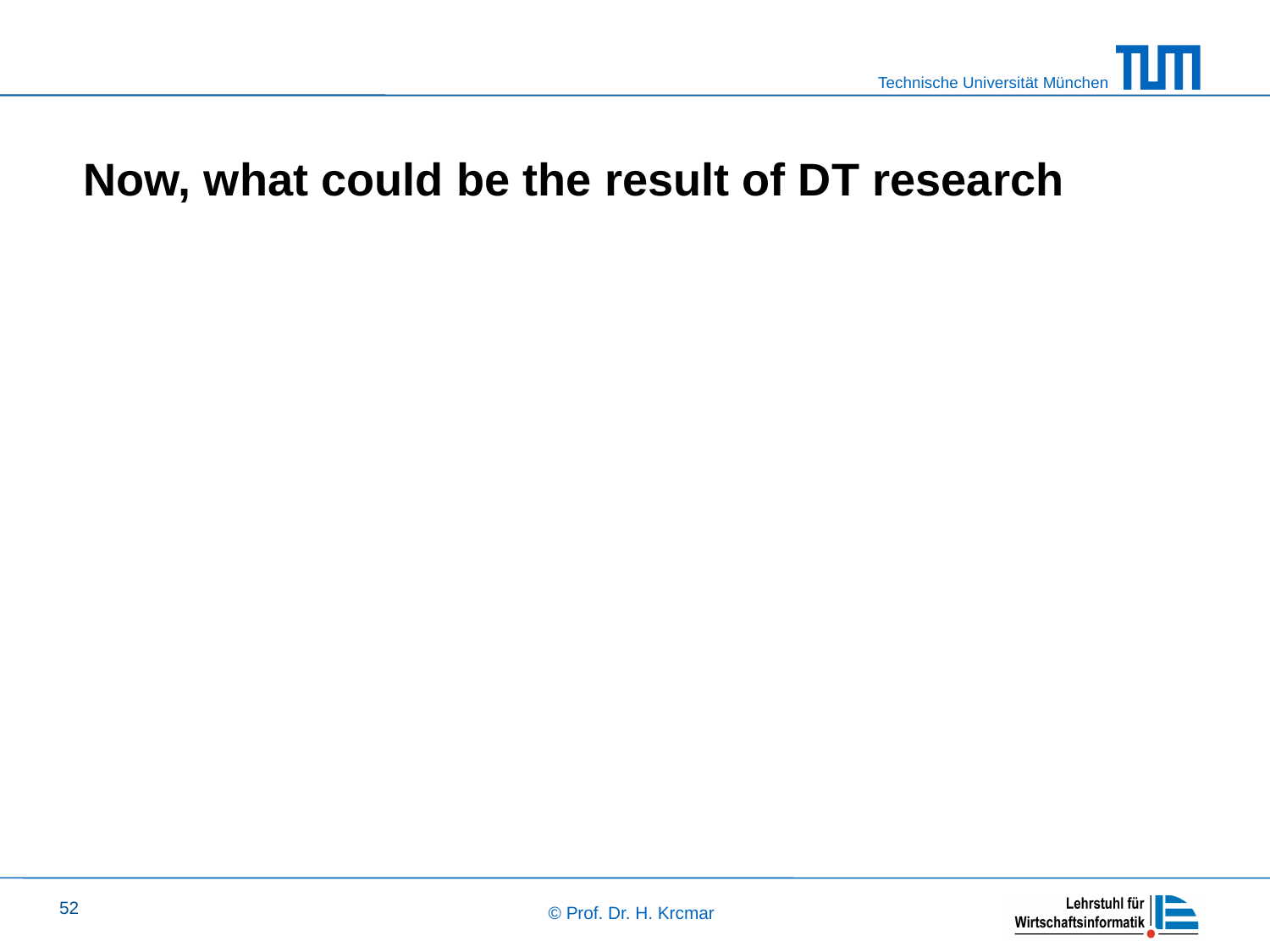

# Now, what could be the result of DT research